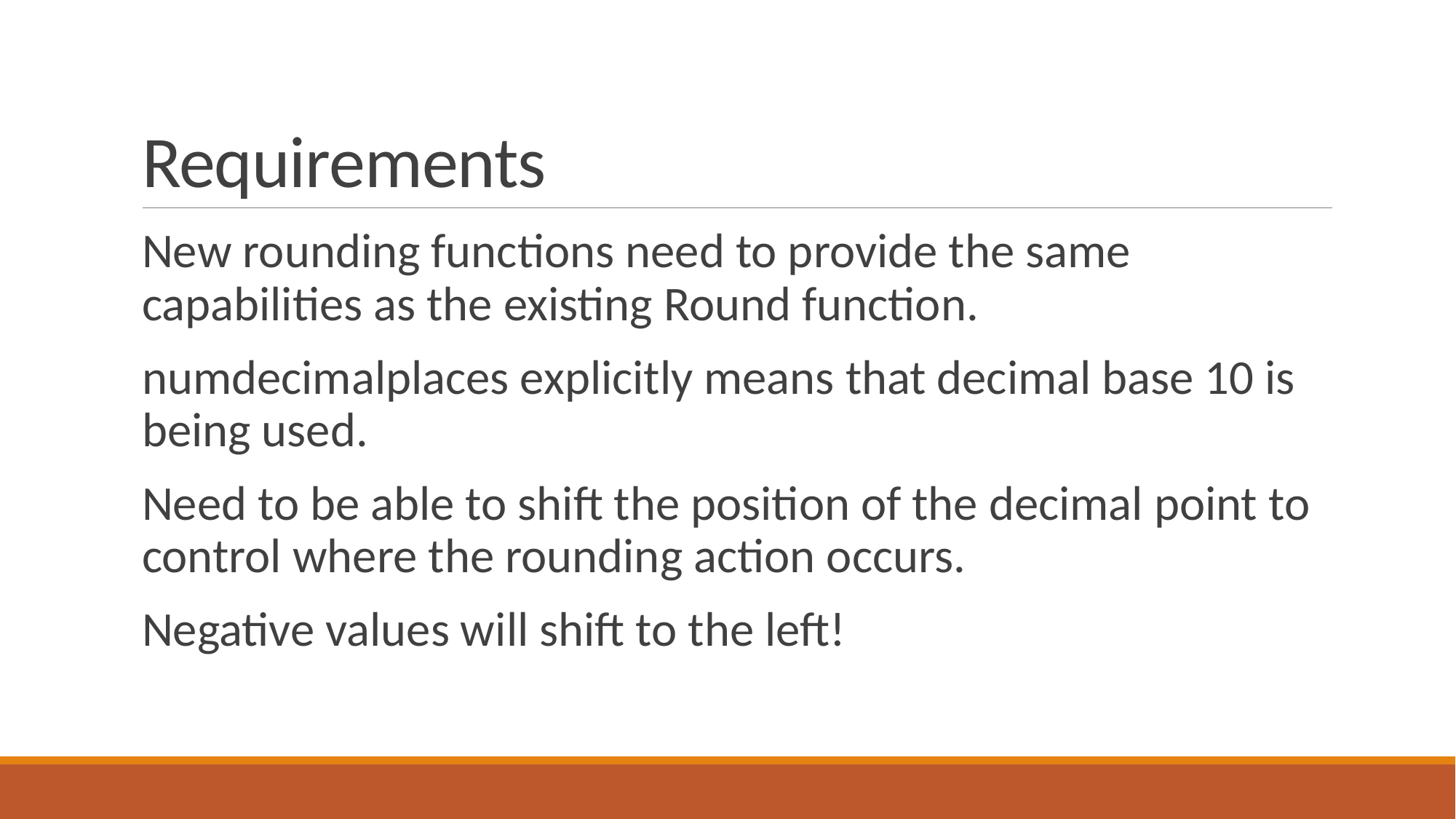

# Requirements
New rounding functions need to provide the same capabilities as the existing Round function.
numdecimalplaces explicitly means that decimal base 10 is being used.
Need to be able to shift the position of the decimal point to control where the rounding action occurs.
Negative values will shift to the left!